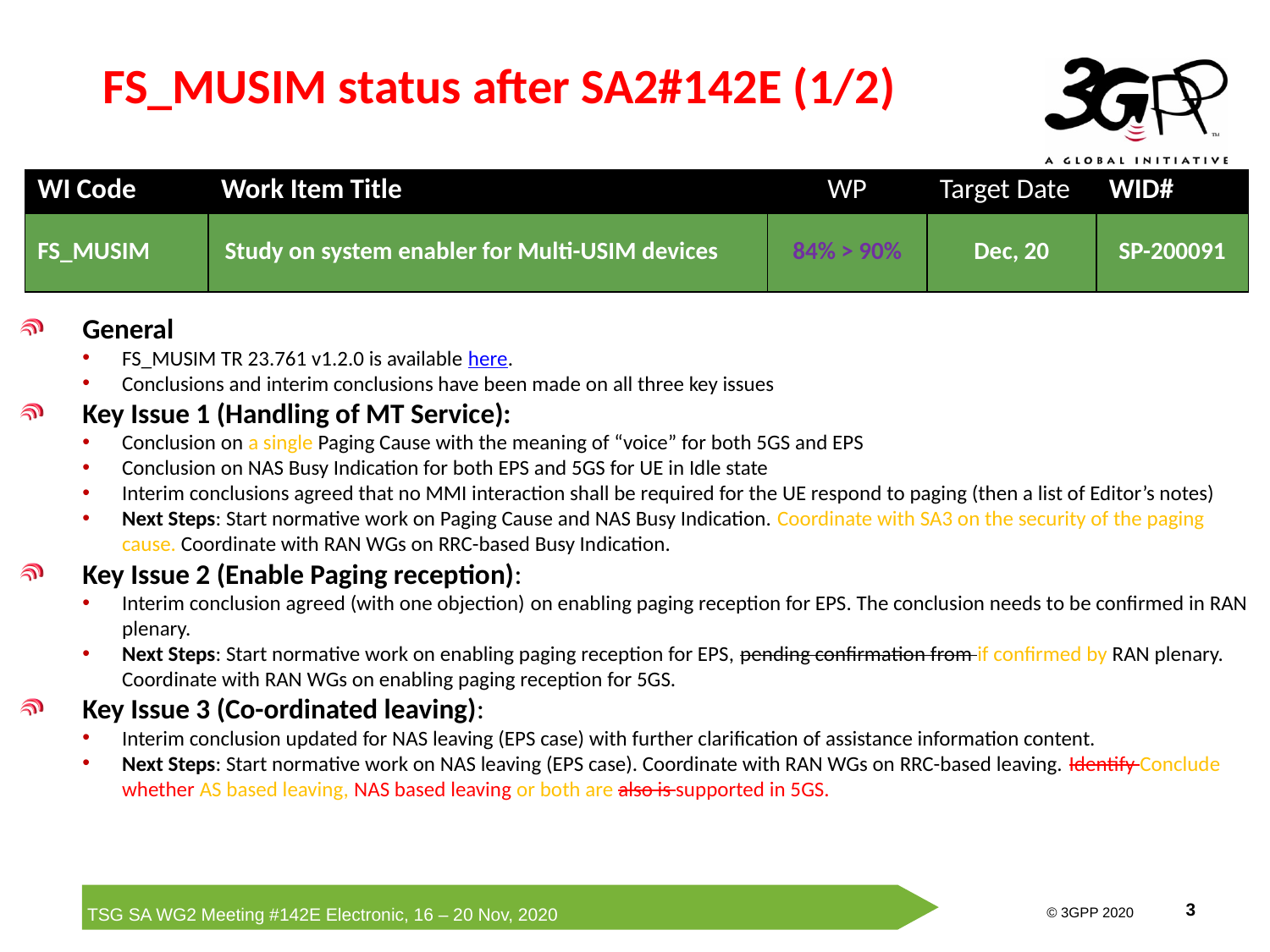

# FS_MUSIM status after SA2#142E (1/2)
| WI Code | Work Item Title | WP | Target Date | WID# |
| --- | --- | --- | --- | --- |
| FS\_MUSIM | Study on system enabler for Multi-USIM devices | 84% > 90% | Dec, 20 | SP-200091 |
General
FS_MUSIM TR 23.761 v1.2.0 is available here.
Conclusions and interim conclusions have been made on all three key issues
Key Issue 1 (Handling of MT Service):
Conclusion on a single Paging Cause with the meaning of “voice” for both 5GS and EPS
Conclusion on NAS Busy Indication for both EPS and 5GS for UE in Idle state
Interim conclusions agreed that no MMI interaction shall be required for the UE respond to paging (then a list of Editor’s notes)
Next Steps: Start normative work on Paging Cause and NAS Busy Indication. Coordinate with SA3 on the security of the paging cause. Coordinate with RAN WGs on RRC-based Busy Indication.
Key Issue 2 (Enable Paging reception):
Interim conclusion agreed (with one objection) on enabling paging reception for EPS. The conclusion needs to be confirmed in RAN plenary.
Next Steps: Start normative work on enabling paging reception for EPS, pending confirmation from if confirmed by RAN plenary. Coordinate with RAN WGs on enabling paging reception for 5GS.
Key Issue 3 (Co-ordinated leaving):
Interim conclusion updated for NAS leaving (EPS case) with further clarification of assistance information content.
Next Steps: Start normative work on NAS leaving (EPS case). Coordinate with RAN WGs on RRC-based leaving. Identify Conclude whether AS based leaving, NAS based leaving or both are also is supported in 5GS.